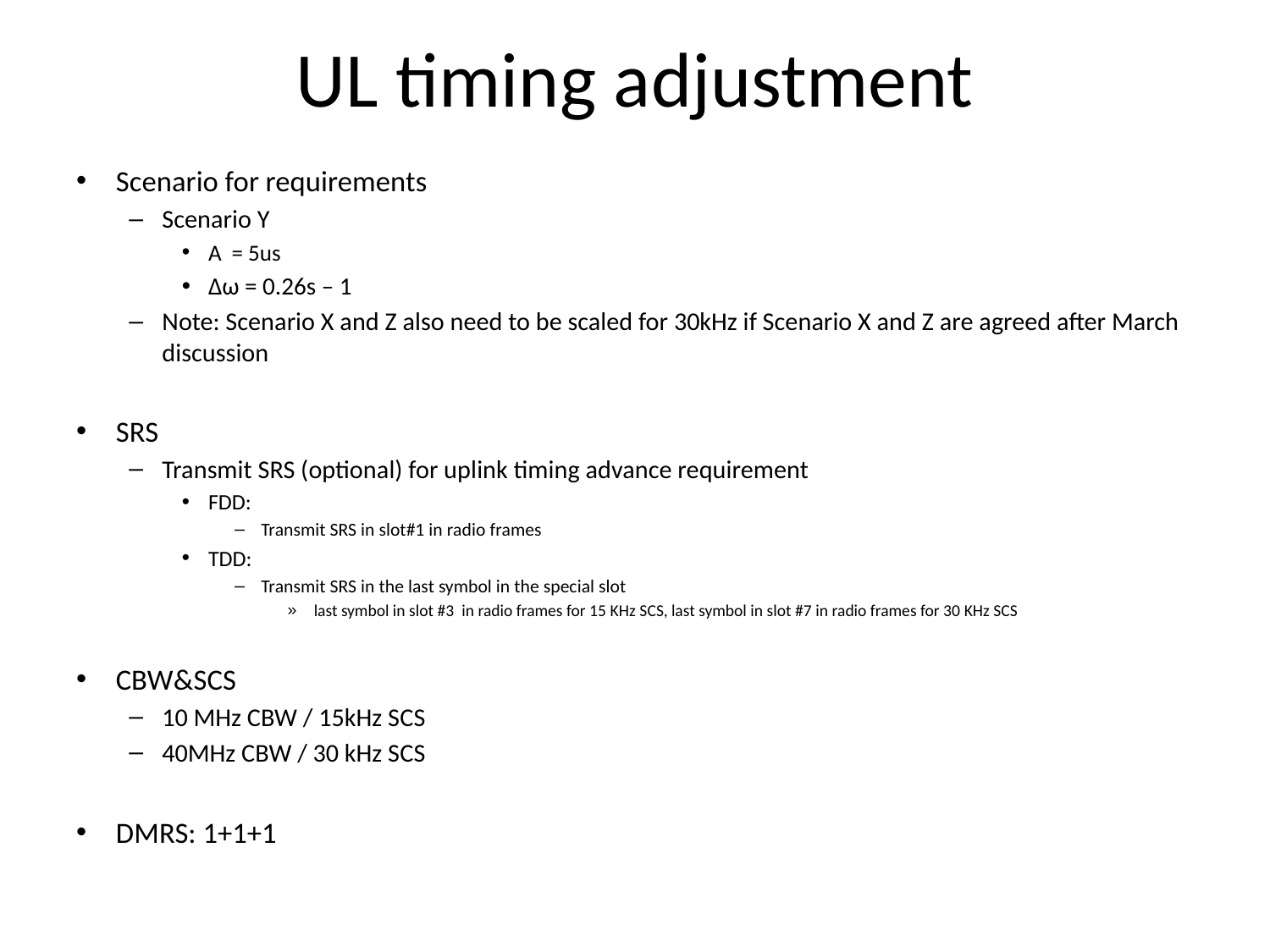

# UL timing adjustment
Scenario for requirements
Scenario Y
A  = 5us
Δω = 0.26s – 1
Note: Scenario X and Z also need to be scaled for 30kHz if Scenario X and Z are agreed after March discussion

SRS
Transmit SRS (optional) for uplink timing advance requirement
FDD:
Transmit SRS in slot#1 in radio frames
TDD:
Transmit SRS in the last symbol in the special slot
last symbol in slot #3  in radio frames for 15 KHz SCS, last symbol in slot #7 in radio frames for 30 KHz SCS

CBW&SCS
10 MHz CBW / 15kHz SCS
40MHz CBW / 30 kHz SCS

DMRS: 1+1+1